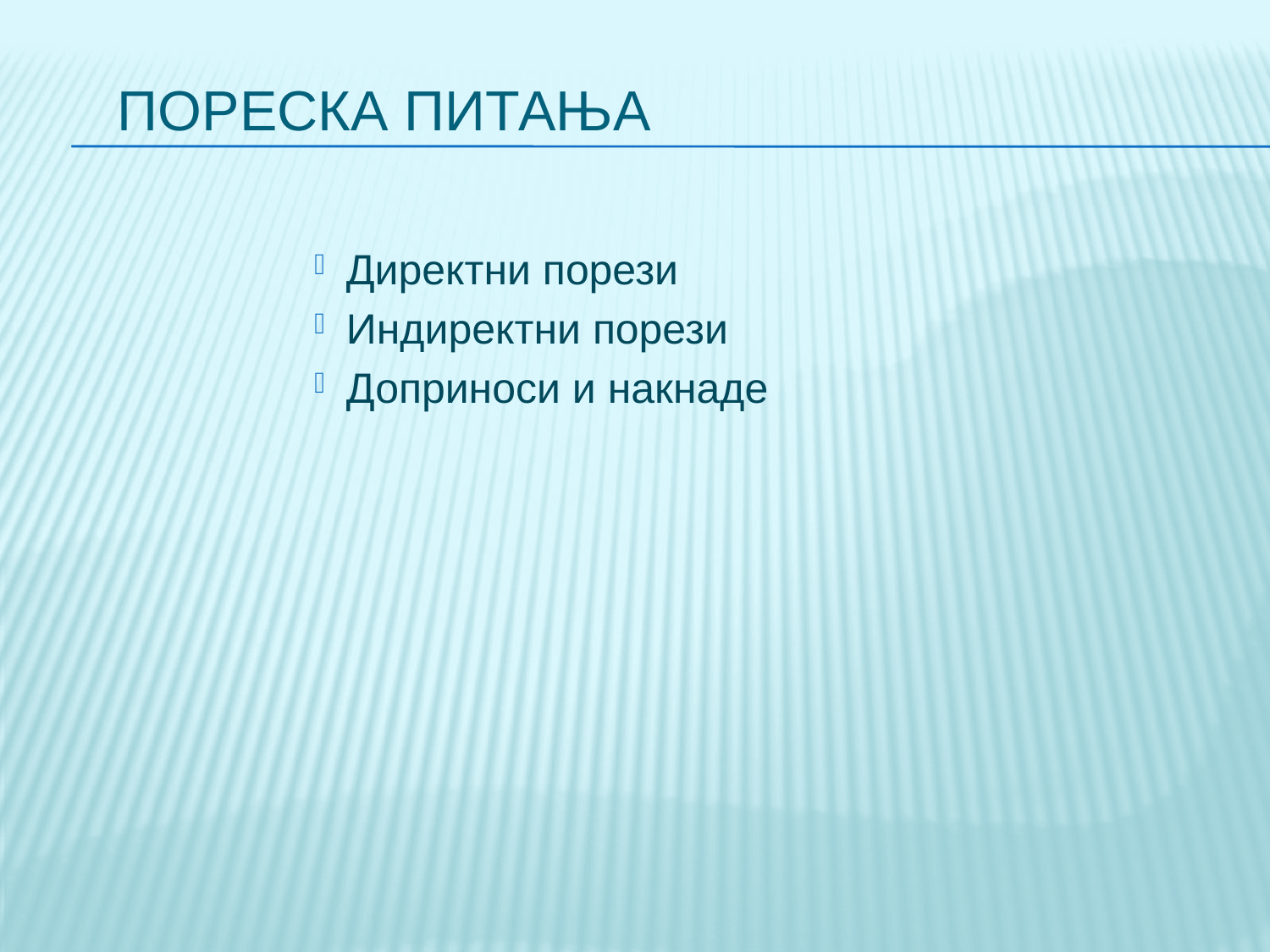

# Пореска питања
Директни порези
Индиректни порези
Доприноси и накнаде